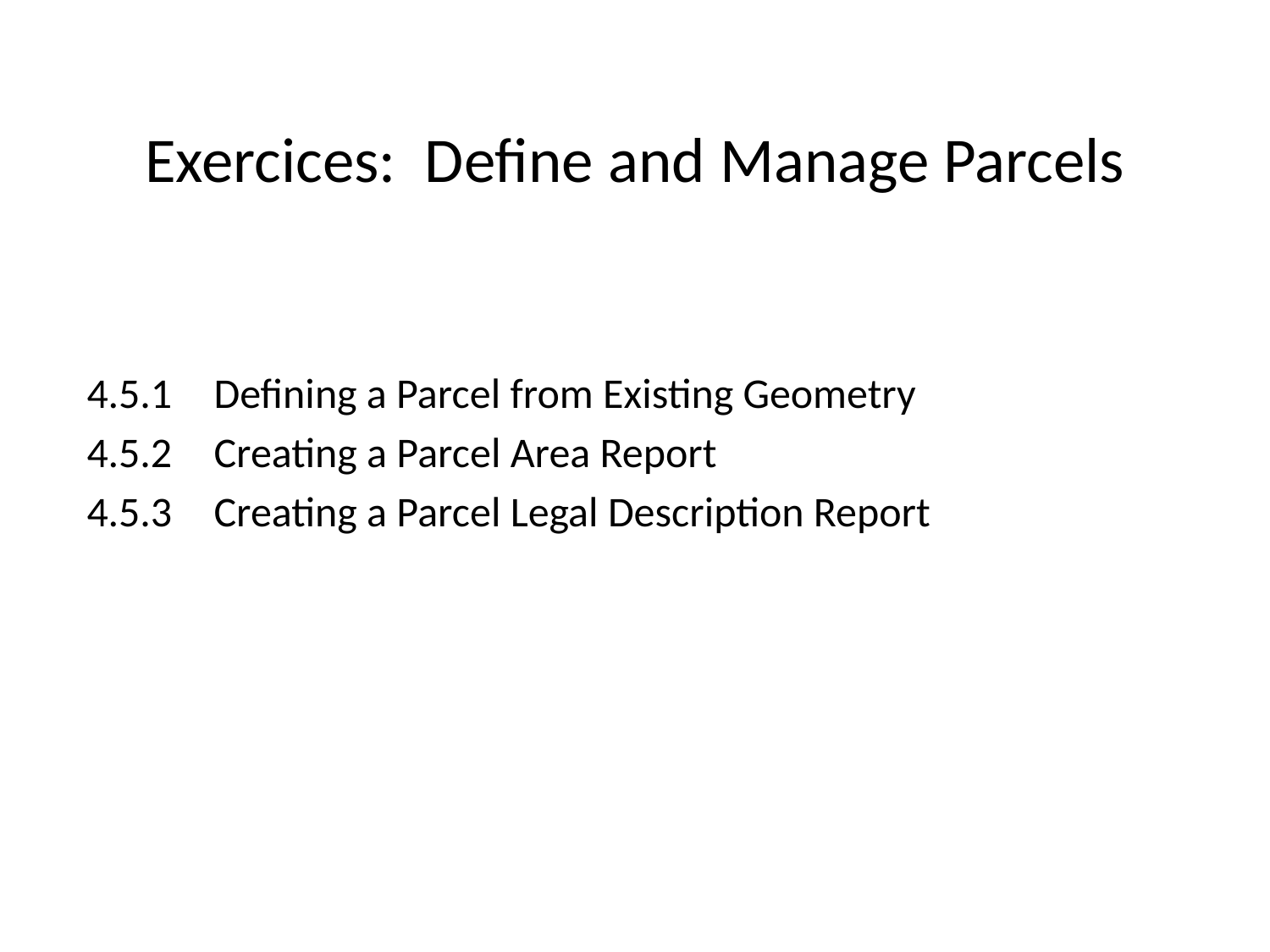

# Exercices:  Define and Manage Parcels
4.5.1	Defining a Parcel from Existing Geometry
4.5.2	Creating a Parcel Area Report
4.5.3	Creating a Parcel Legal Description Report